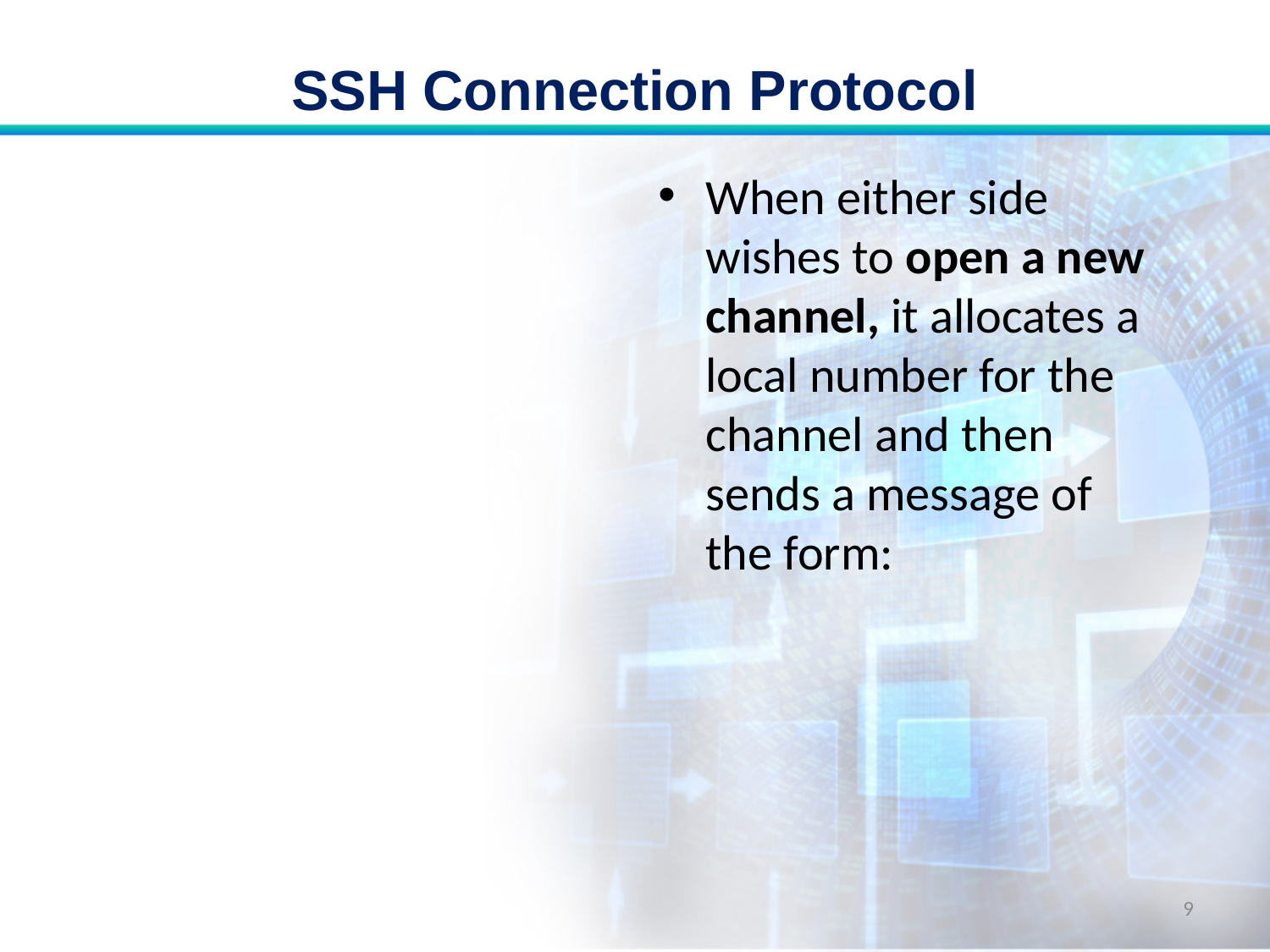

# SSH Connection Protocol
When either side wishes to open a new channel, it allocates a local number for the channel and then sends a message of the form:
9